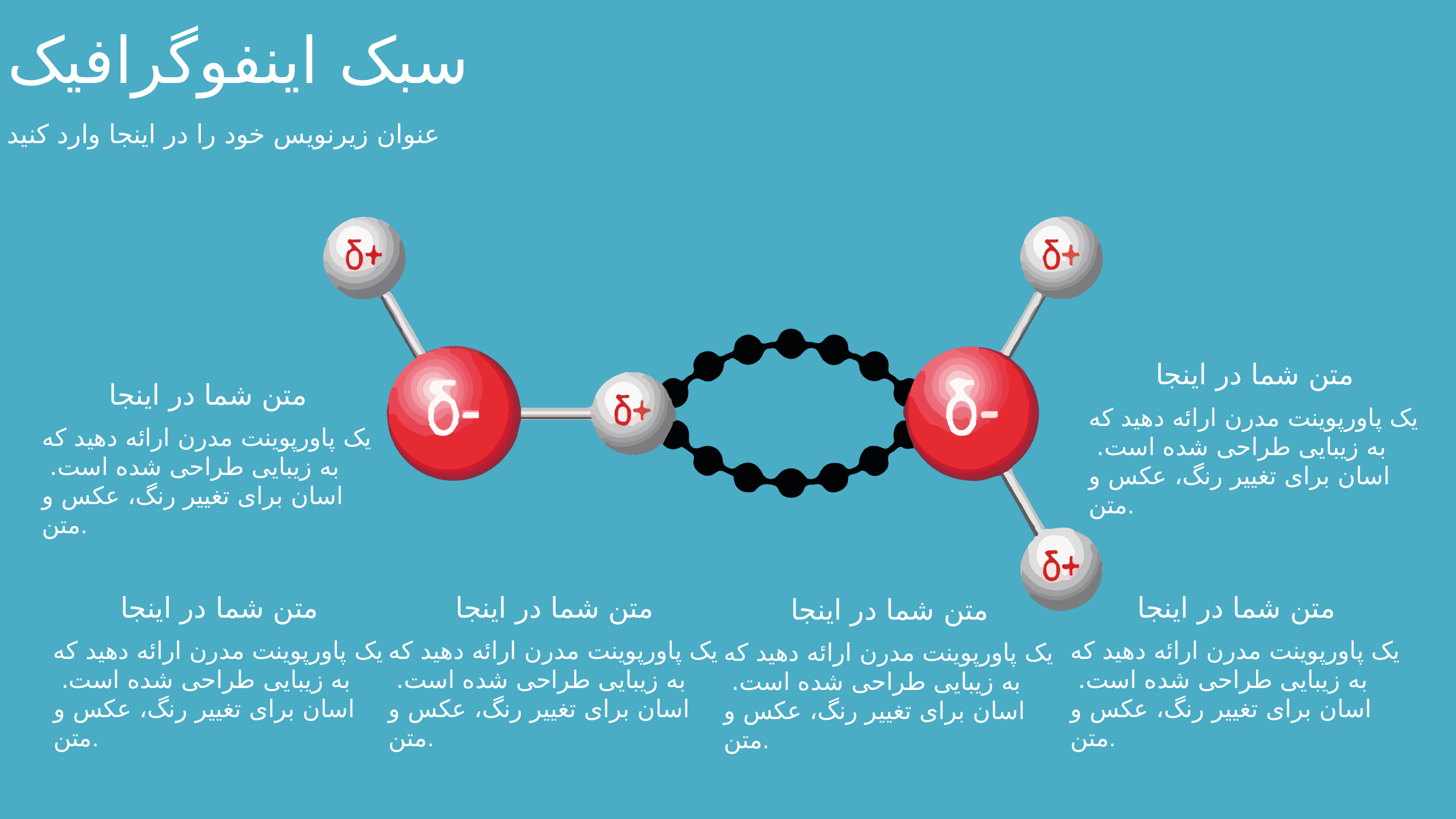

سبک اینفوگرافیک

عنوان زیرنویس خود را در اینجا وارد کنید

متن شما در اینجا
متن شما در اینجا
یک پاورپوینت مدرن ارائه دهید که به زیبایی طراحی شده است.  اسان برای تغییر رنگ، عکس و متن.

یک پاورپوینت مدرن ارائه دهید که به زیبایی طراحی شده است.  اسان برای تغییر رنگ، عکس و متن.

متن شما در اینجا
متن شما در اینجا
متن شما در اینجا
متن شما در اینجا
یک پاورپوینت مدرن ارائه دهید که به زیبایی طراحی شده است.  اسان برای تغییر رنگ، عکس و متن.

یک پاورپوینت مدرن ارائه دهید که به زیبایی طراحی شده است.  اسان برای تغییر رنگ، عکس و متن.

یک پاورپوینت مدرن ارائه دهید که به زیبایی طراحی شده است.  اسان برای تغییر رنگ، عکس و متن.

یک پاورپوینت مدرن ارائه دهید که به زیبایی طراحی شده است.  اسان برای تغییر رنگ، عکس و متن.